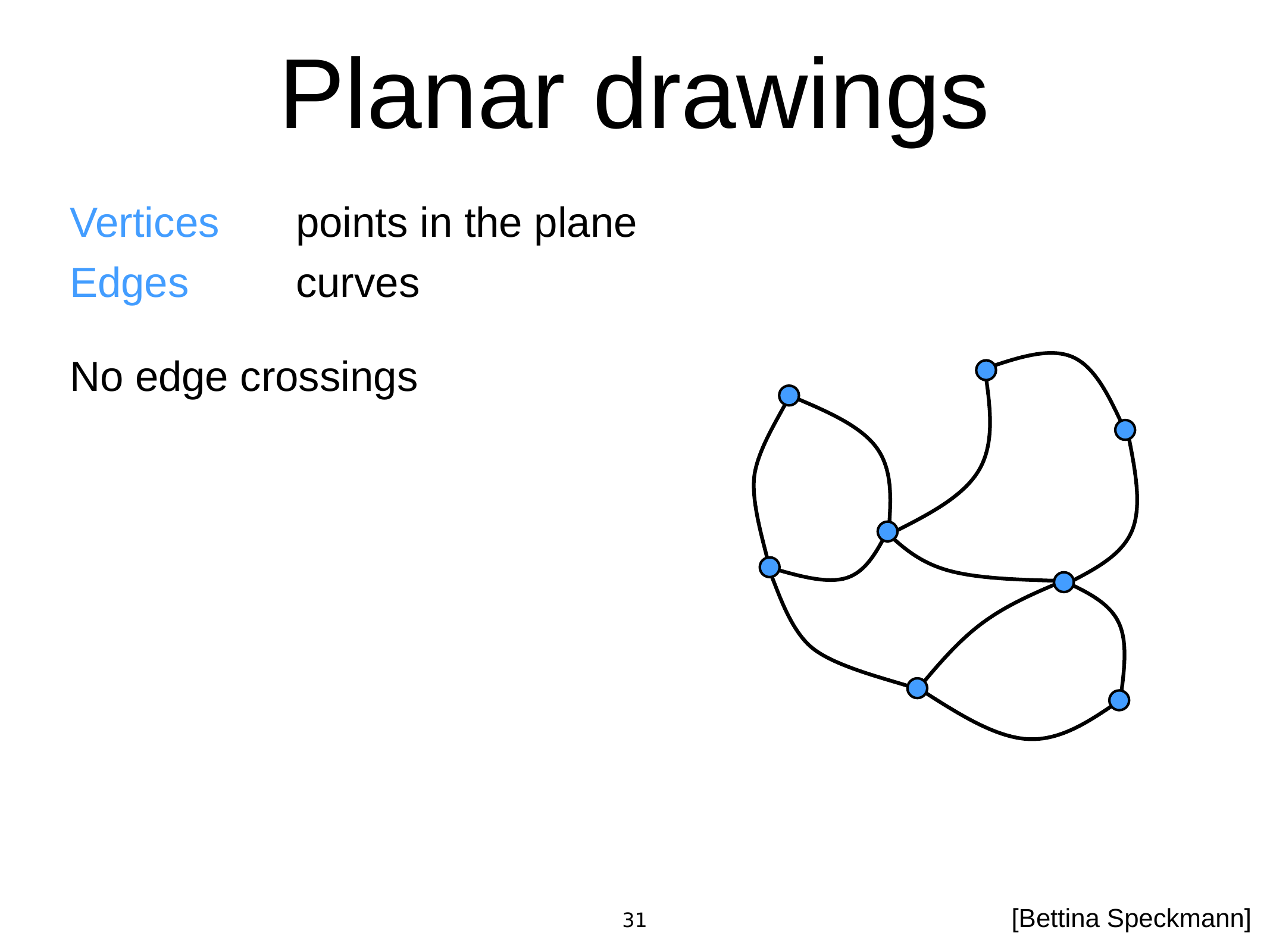

Planar drawings
Vertices	points in the plane
Edges		curves

No edge crossings

31
[Bettina Speckmann]